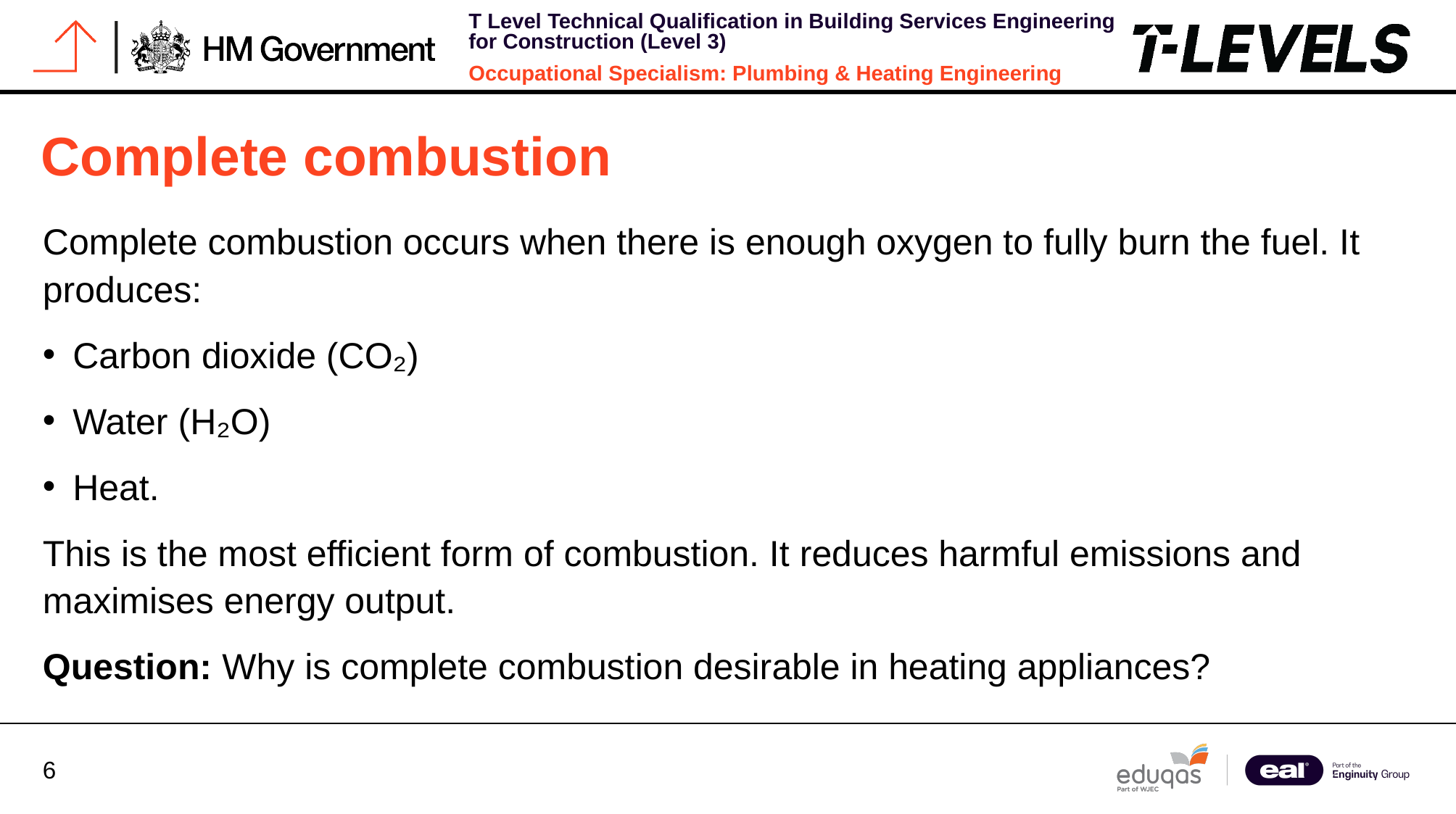

# Complete combustion
Complete combustion occurs when there is enough oxygen to fully burn the fuel. It produces:
Carbon dioxide (CO₂)
Water (H₂O)
Heat.
This is the most efficient form of combustion. It reduces harmful emissions and maximises energy output.
Question: Why is complete combustion desirable in heating appliances?